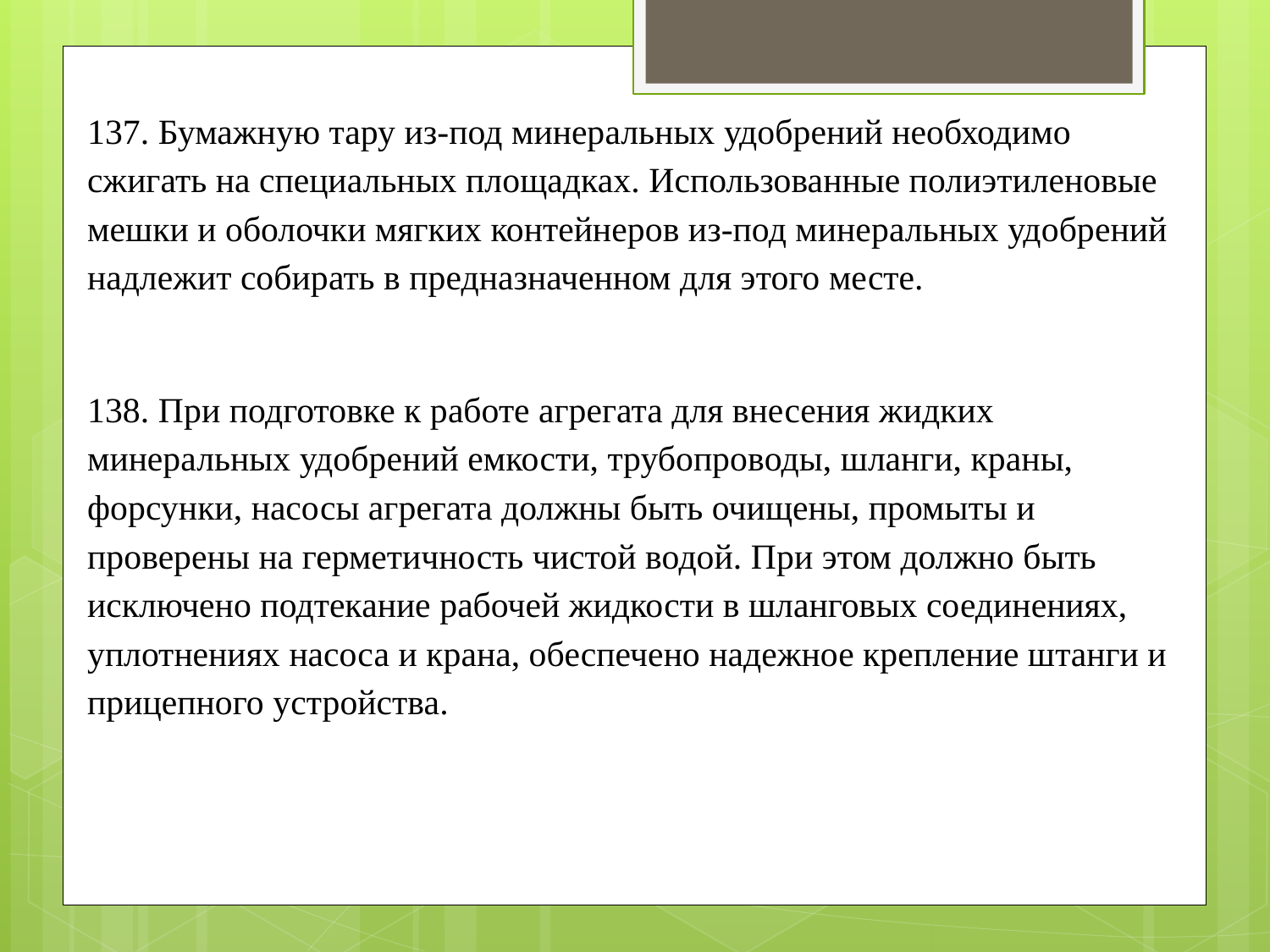

137. Бумажную тару из-под минеральных удобрений необходимо сжигать на специальных площадках. Использованные полиэтиленовые мешки и оболочки мягких контейнеров из-под минеральных удобрений надлежит собирать в предназначенном для этого месте.

138. При подготовке к работе агрегата для внесения жидких минеральных удобрений емкости, трубопроводы, шланги, краны, форсунки, насосы агрегата должны быть очищены, промыты и проверены на герметичность чистой водой. При этом должно быть исключено подтекание рабочей жидкости в шланговых соединениях, уплотнениях насоса и крана, обеспечено надежное крепление штанги и прицепного устройства.